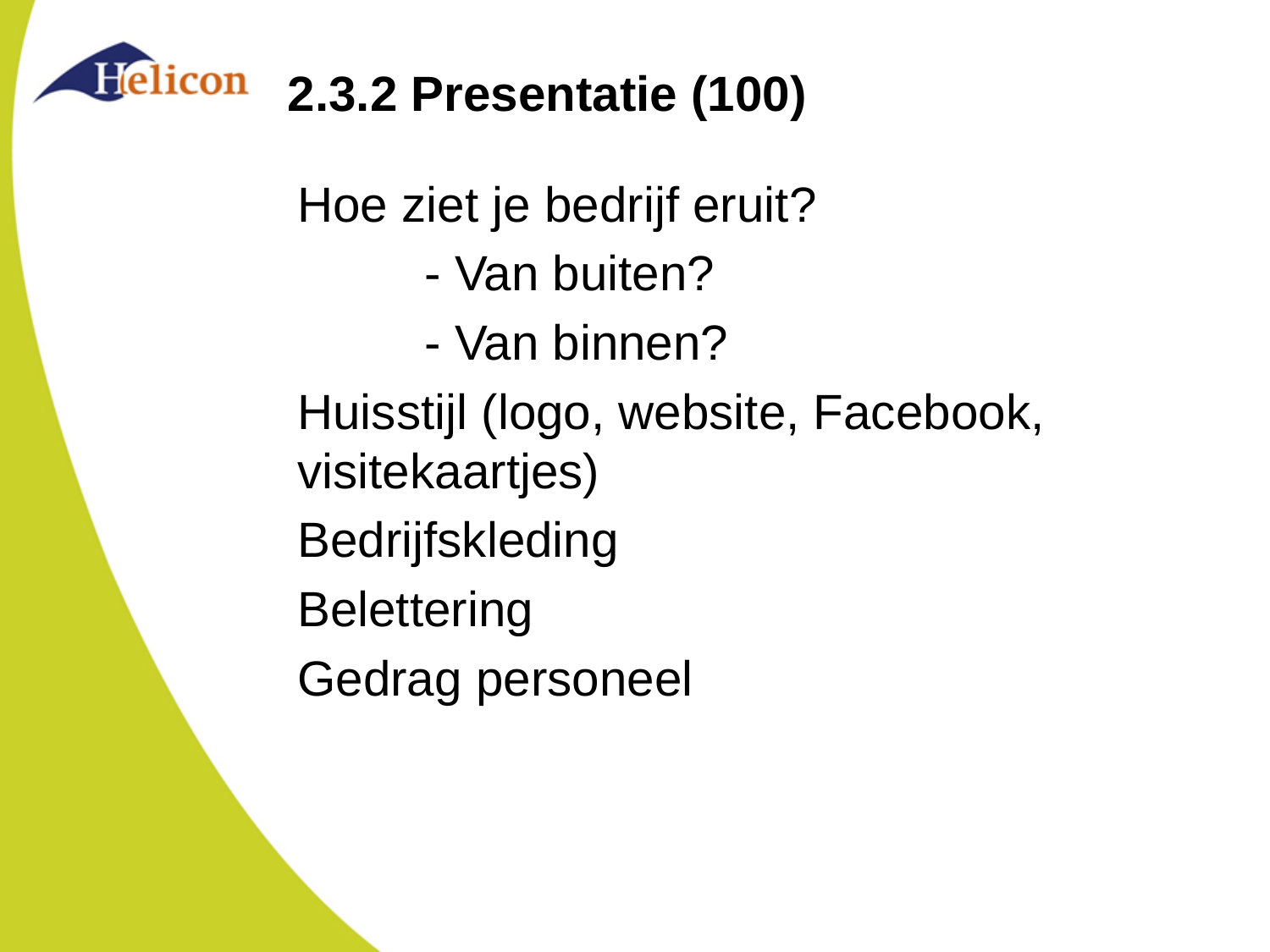

# 2.3.2 Presentatie (100)
Hoe ziet je bedrijf eruit?
	- Van buiten?
	- Van binnen?
Huisstijl (logo, website, Facebook, visitekaartjes)
Bedrijfskleding
Belettering
Gedrag personeel